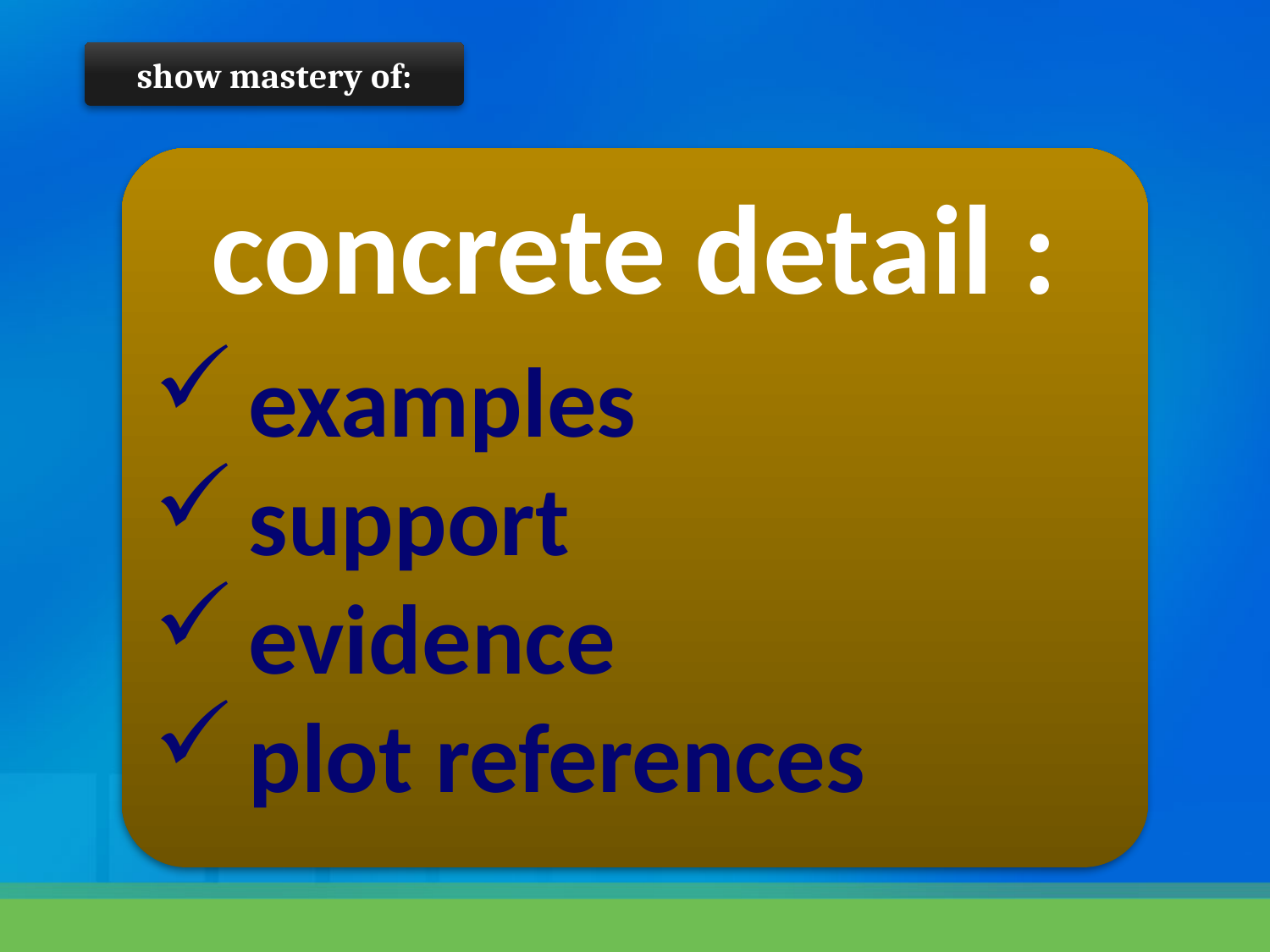

show mastery of:
concrete detail :
examples
support
evidence
plot references